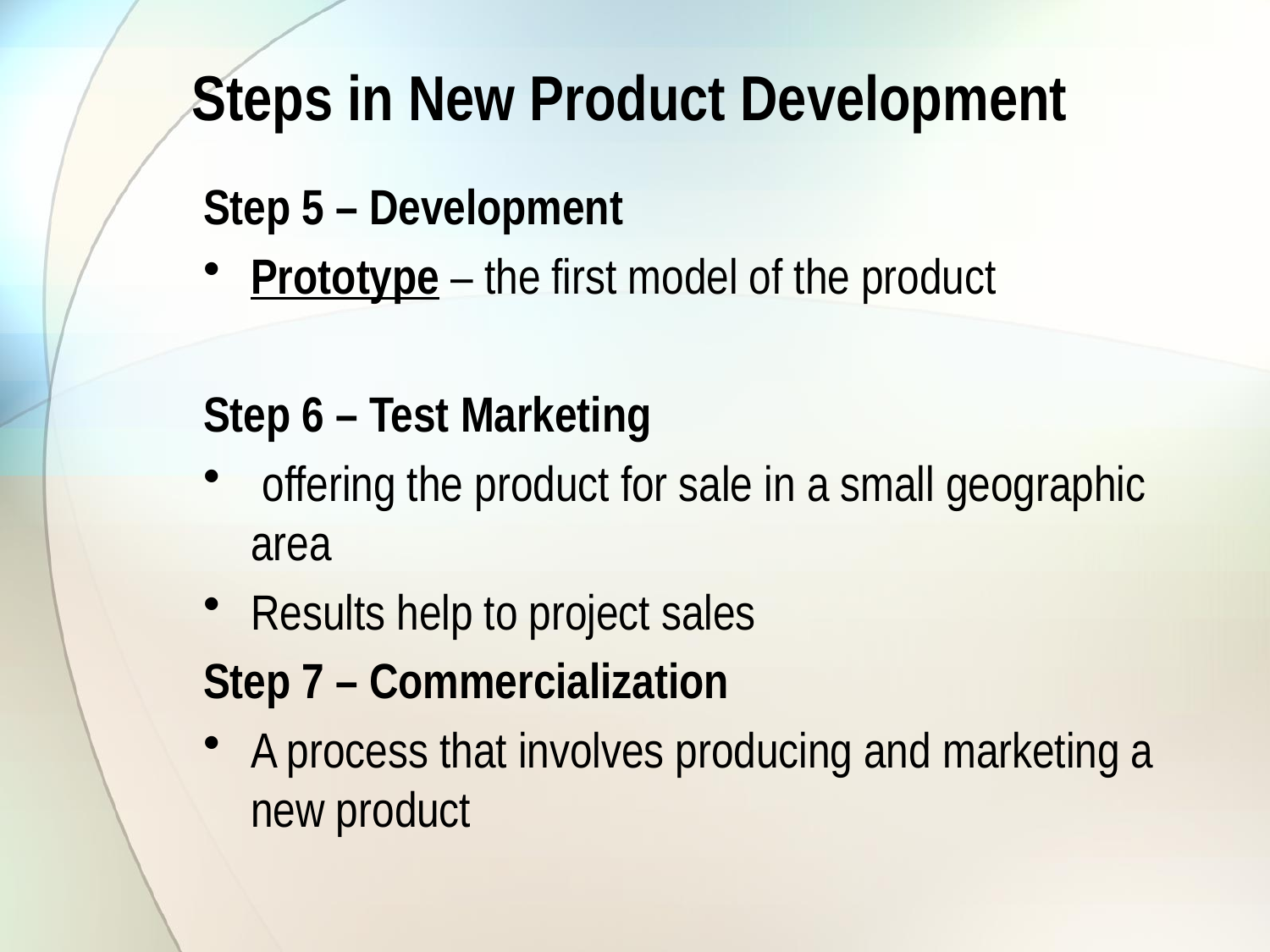

# Steps in New Product Development
Step 5 – Development
Prototype – the first model of the product

Step 6 – Test Marketing
 offering the product for sale in a small geographic area
Results help to project sales
Step 7 – Commercialization
A process that involves producing and marketing a new product